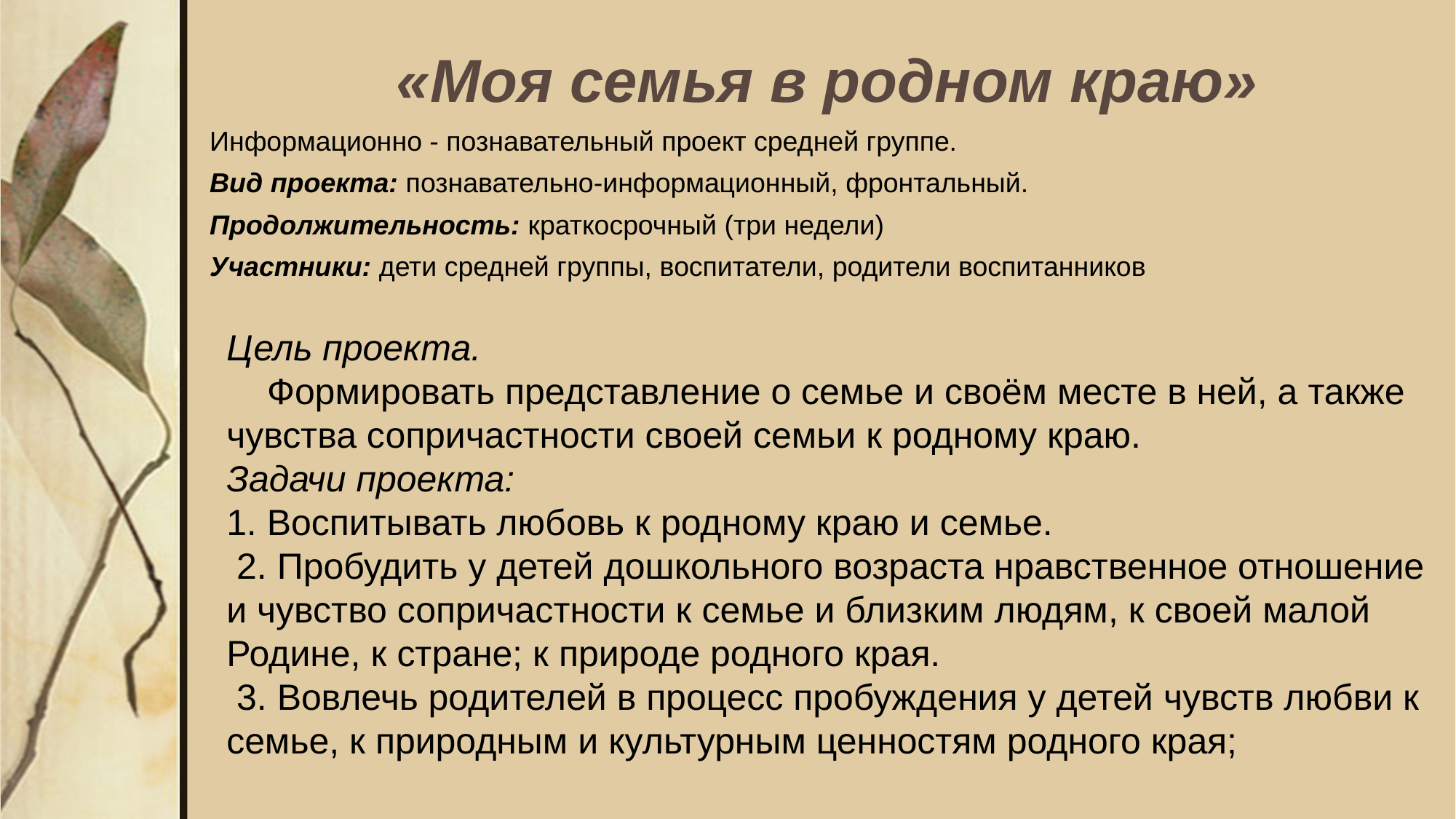

«Моя семья в родном краю»
Информационно - познавательный проект средней группе.
Вид проекта: познавательно-информационный, фронтальный.
Продолжительность: краткосрочный (три недели)
Участники: дети средней группы, воспитатели, родители воспитанников
Цель проекта.
    Формировать представление о семье и своём месте в ней, а также чувства сопричастности своей семьи к родному краю.
Задачи проекта:
1. Воспитывать любовь к родному краю и семье.
 2. Пробудить у детей дошкольного возраста нравственное отношение и чувство сопричастности к семье и близким людям, к своей малой Родине, к стране; к природе родного края.
 3. Вовлечь родителей в процесс пробуждения у детей чувств любви к семье, к природным и культурным ценностям родного края;